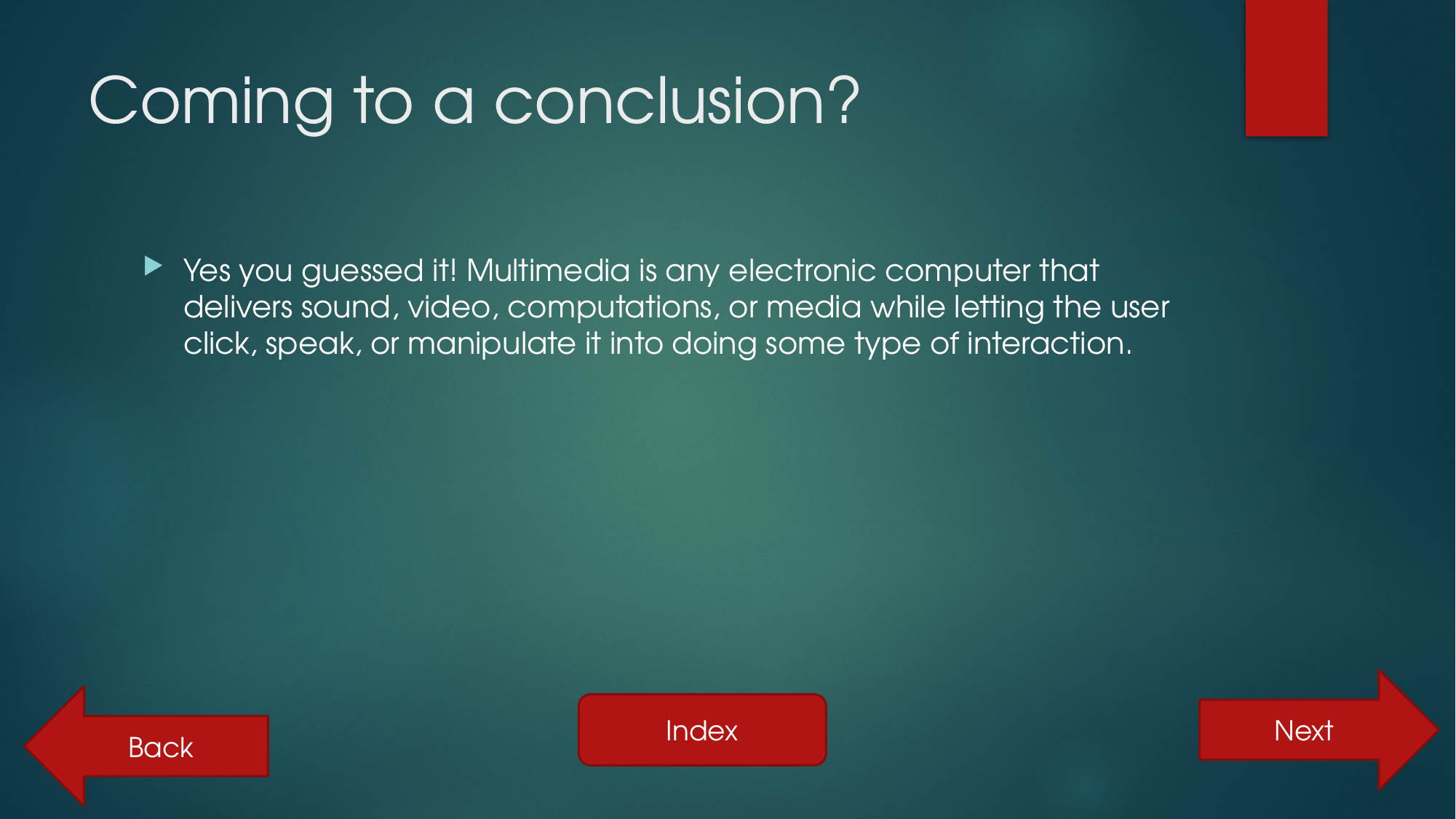

# Coming to a conclusion?
Yes you guessed it! Multimedia is any electronic computer that delivers sound, video, computations, or media while letting the user click, speak, or manipulate it into doing some type of interaction.
Next
Back
Index